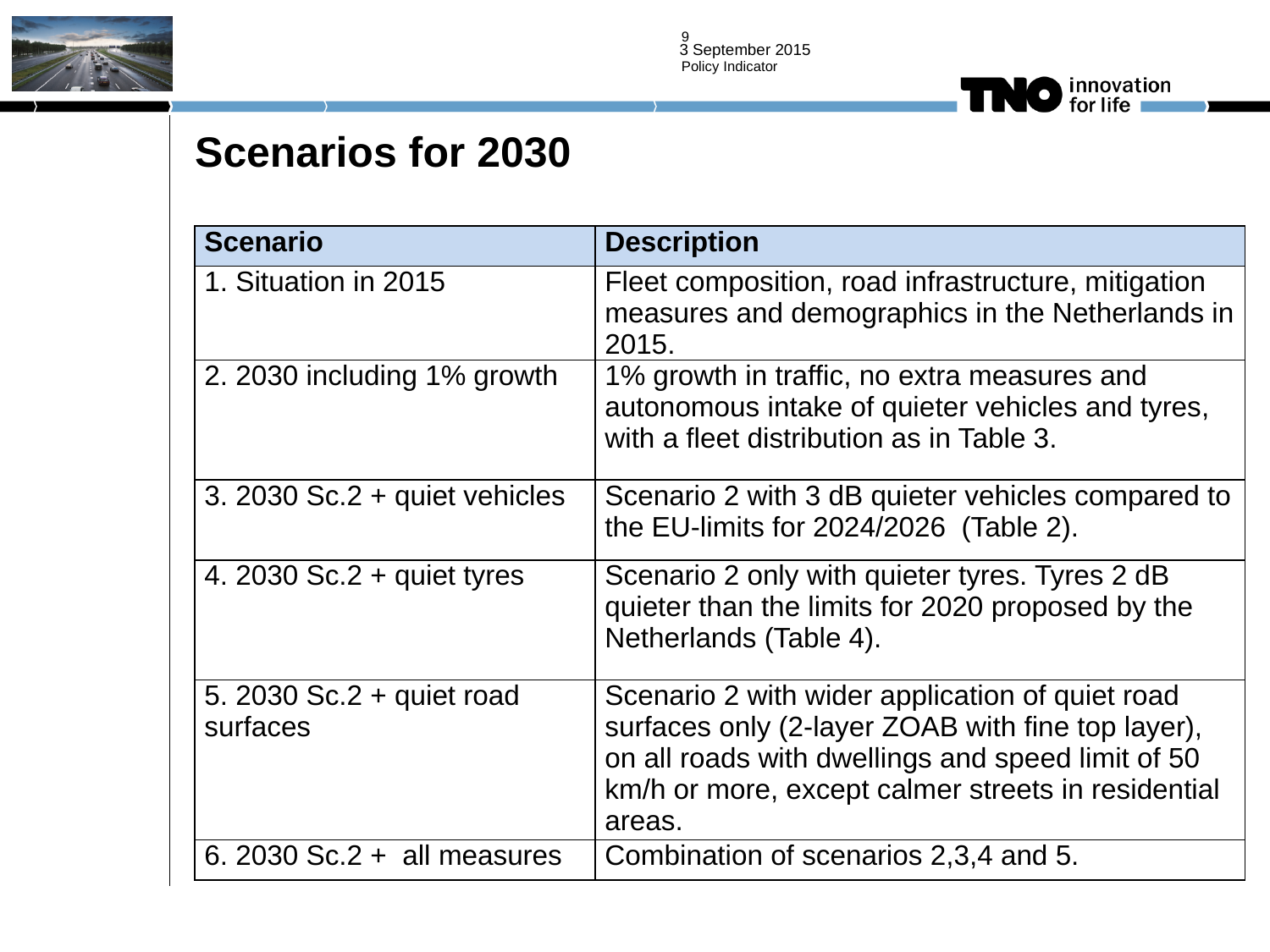

9
Policy Indicator
# Scenarios for 2030
| Scenario | Description |
| --- | --- |
| 1. Situation in 2015 | Fleet composition, road infrastructure, mitigation measures and demographics in the Netherlands in 2015. |
| 2. 2030 including 1% growth | 1% growth in traffic, no extra measures and autonomous intake of quieter vehicles and tyres, with a fleet distribution as in Table 3. |
| 3. 2030 Sc.2 + quiet vehicles | Scenario 2 with 3 dB quieter vehicles compared to the EU-limits for 2024/2026 (Table 2). |
| 4. 2030 Sc.2 + quiet tyres | Scenario 2 only with quieter tyres. Tyres 2 dB quieter than the limits for 2020 proposed by the Netherlands (Table 4). |
| 5. 2030 Sc.2 + quiet road surfaces | Scenario 2 with wider application of quiet road surfaces only (2-layer ZOAB with fine top layer), on all roads with dwellings and speed limit of 50 km/h or more, except calmer streets in residential areas. |
| 6. 2030 Sc.2 + all measures | Combination of scenarios 2,3,4 and 5. |